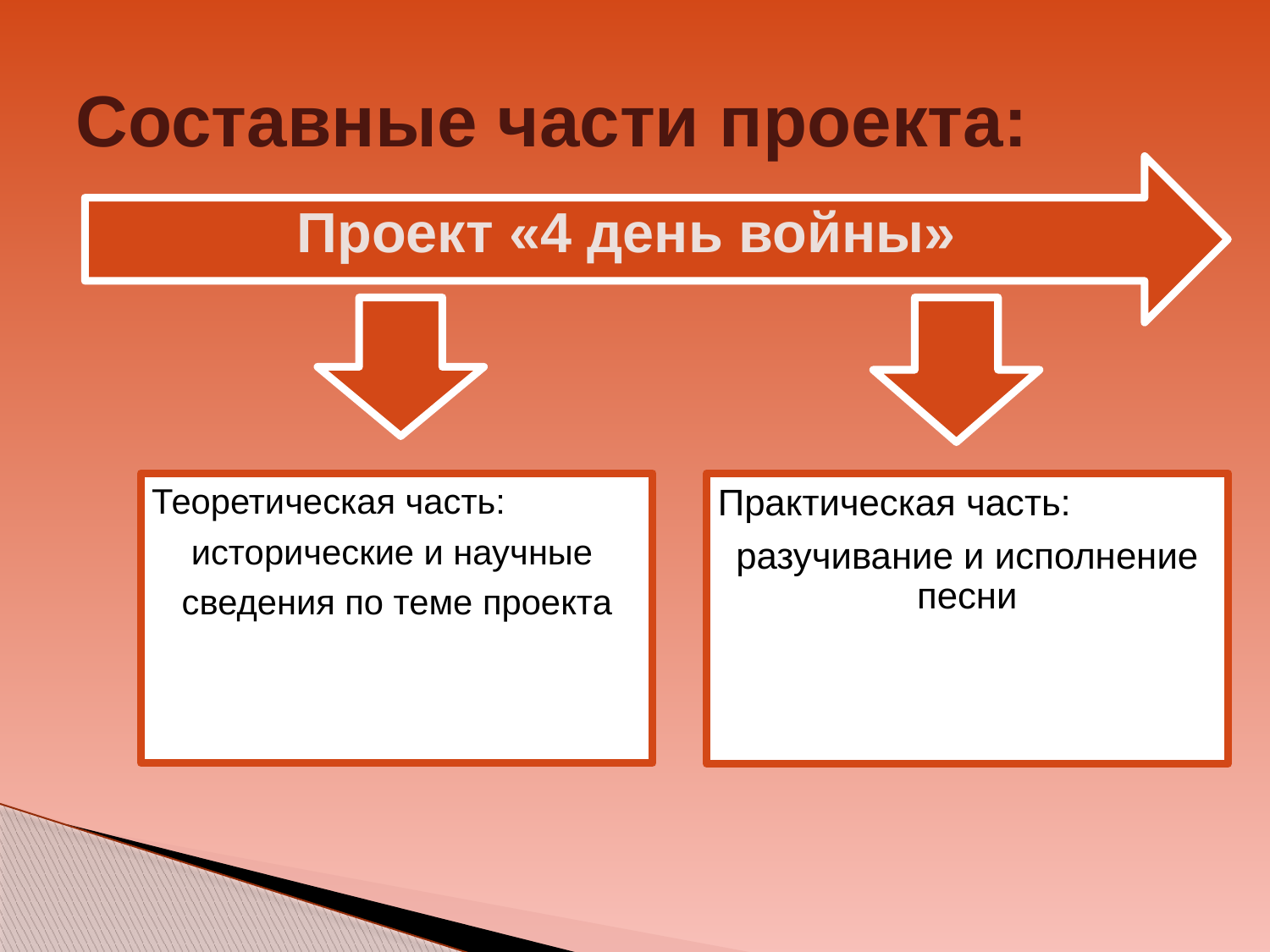

# Составные части проекта:
Проект «4 день войны»
Теоретическая часть:
исторические и научные
сведения по теме проекта

Практическая часть:
разучивание и исполнение песни